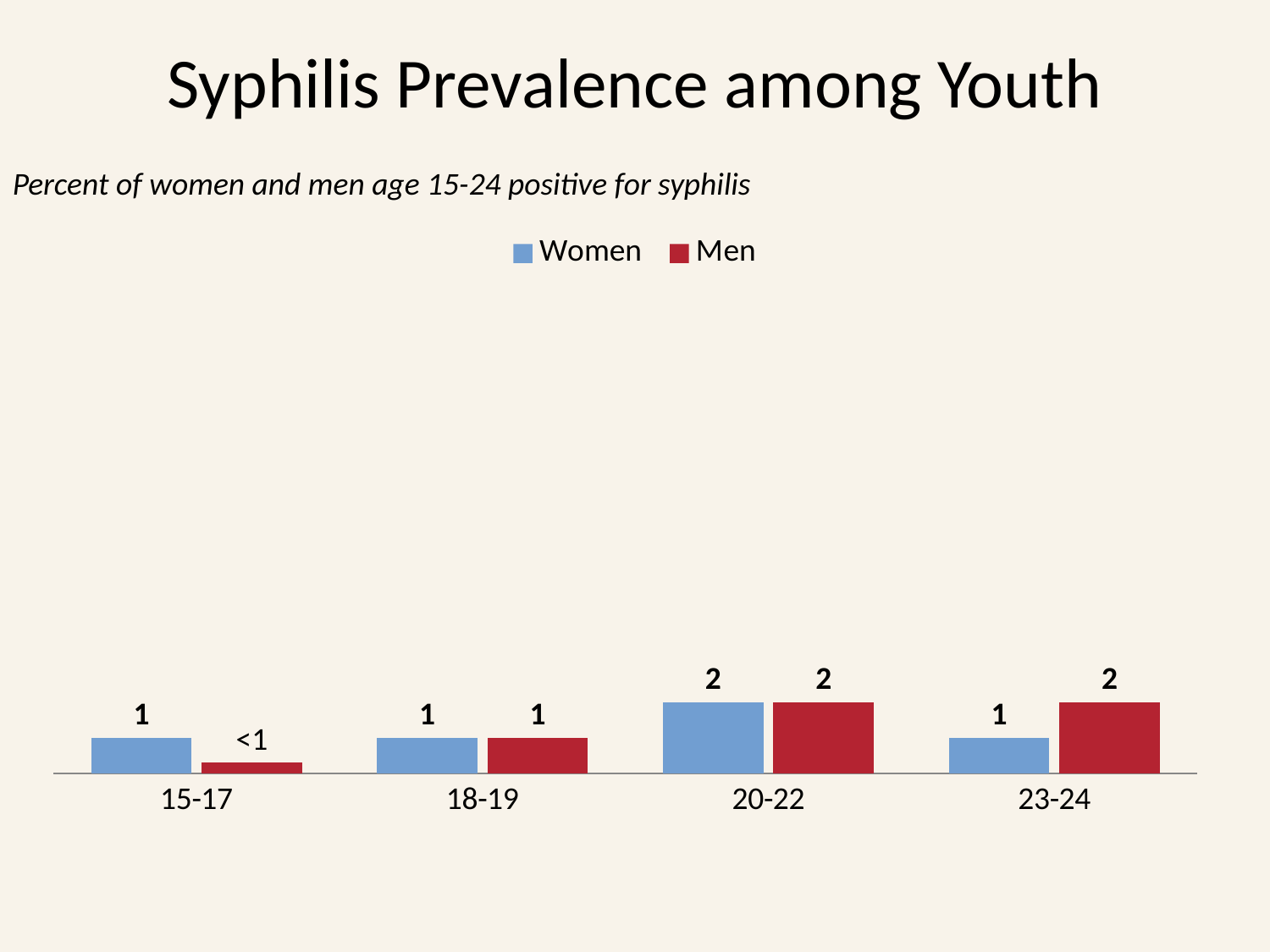

# Syphilis Prevalence among Youth
Percent of women and men age 15-24 positive for syphilis

### Chart

| Category | Women | Men |
|---|---|---|
| 15-17 | 1.0 | 0.3 |
| 18-19 | 1.0 | 1.0 |
| 20-22 | 2.0 | 2.0 |
| 23-24 | 1.0 | 2.0 |